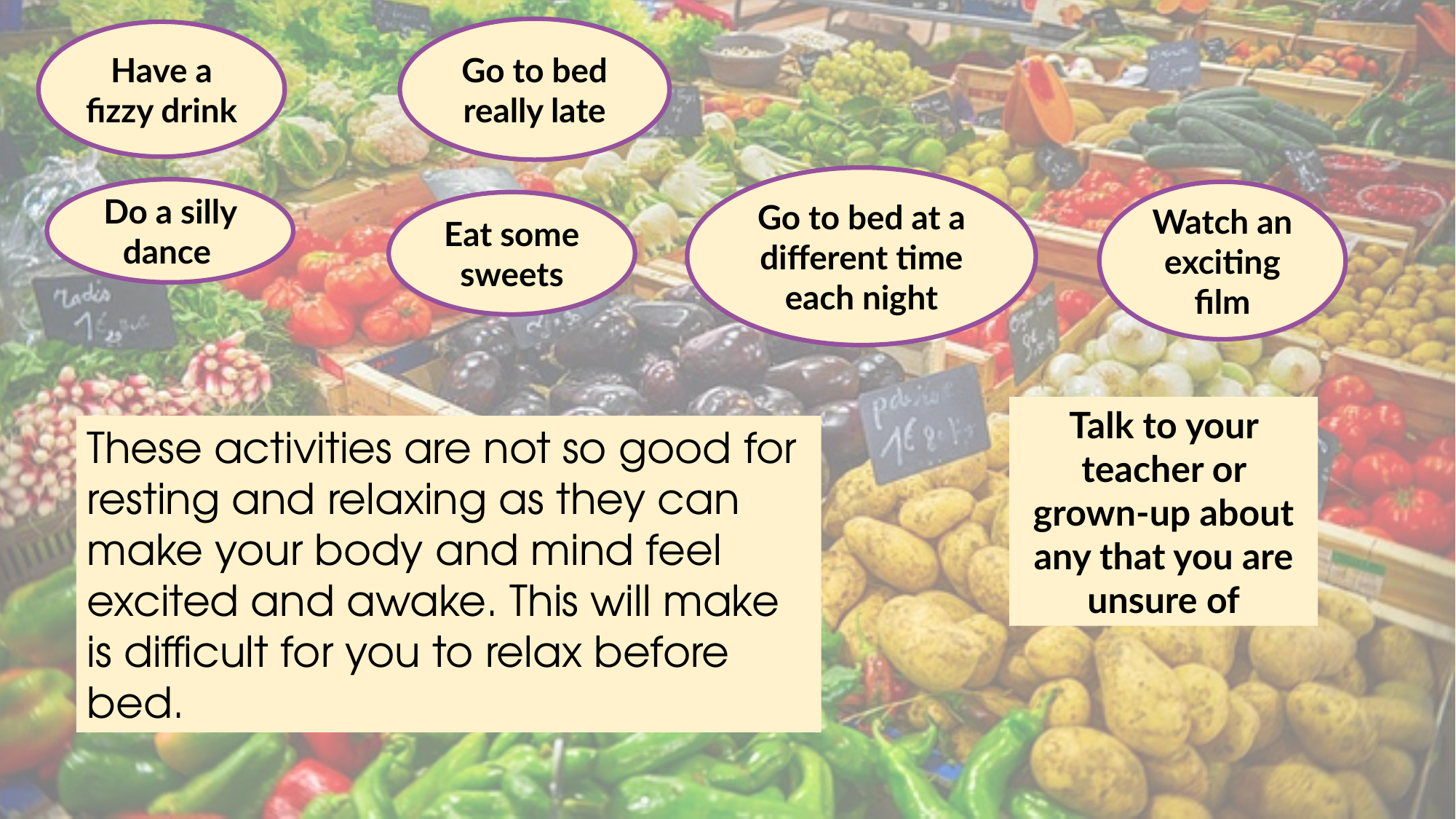

Go to bed really late
Have a fizzy drink
Go to bed at a different time each night
Do a silly dance
Watch an exciting film
Eat some sweets
Talk to your teacher or grown-up about any that you are unsure of
These activities are not so good for resting and relaxing as they can make your body and mind feel excited and awake. This will make is difficult for you to relax before bed.